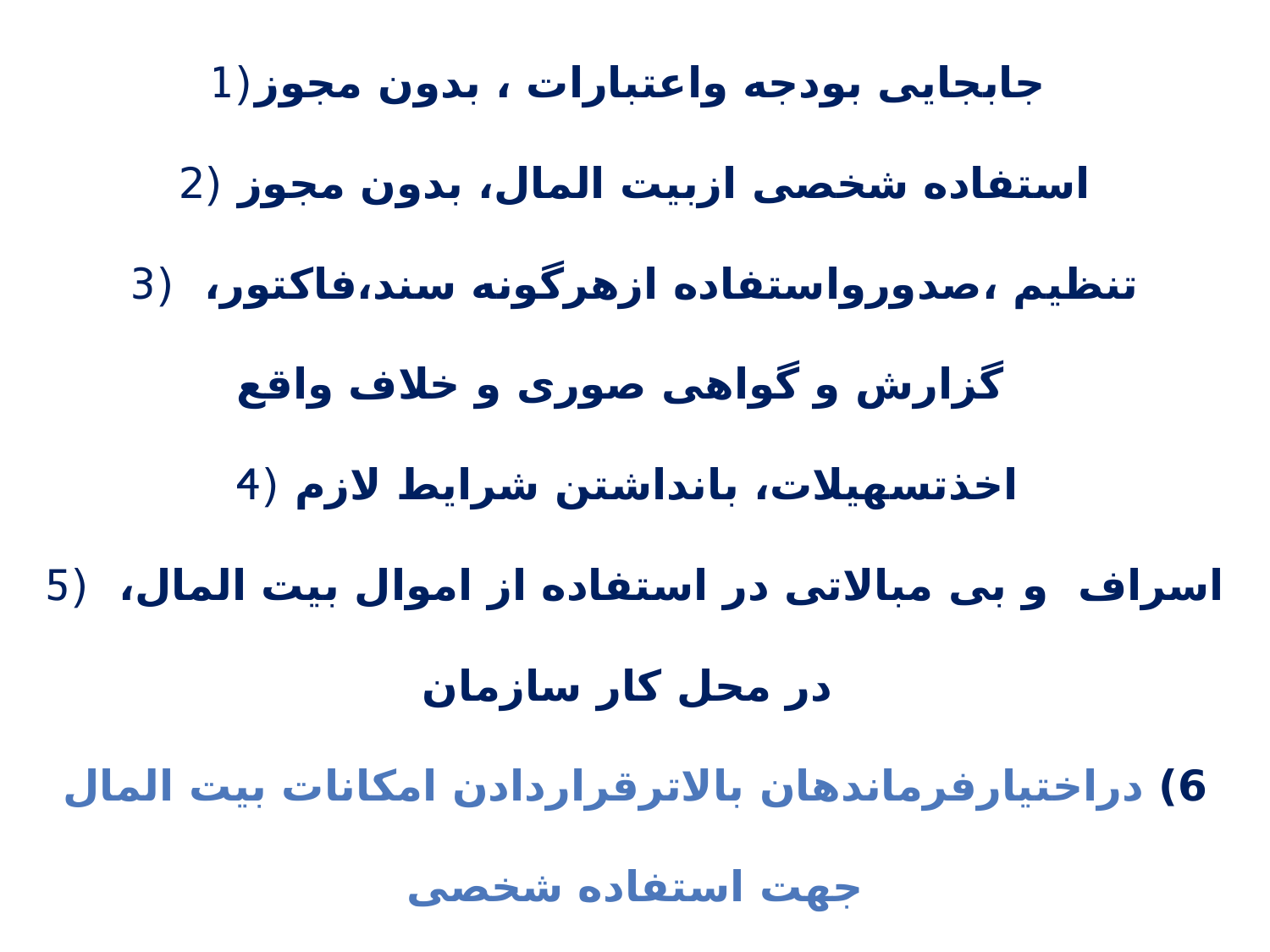

1)جابجایی بودجه واعتبارات ، بدون مجوز
2) استفاده شخصی ازبیت المال، بدون مجوز
3) تنظیم ،صدورواستفاده ازهرگونه سند،فاکتور،
گزارش و گواهی صوری و خلاف واقع
4) اخذتسهیلات، بانداشتن شرایط لازم
5) اسراف  و بی مبالاتی در استفاده از اموال بیت المال،
در محل کار سازمان
6) دراختیارفرماندهان بالاترقراردادن امکانات بیت المال جهت استفاده شخصی